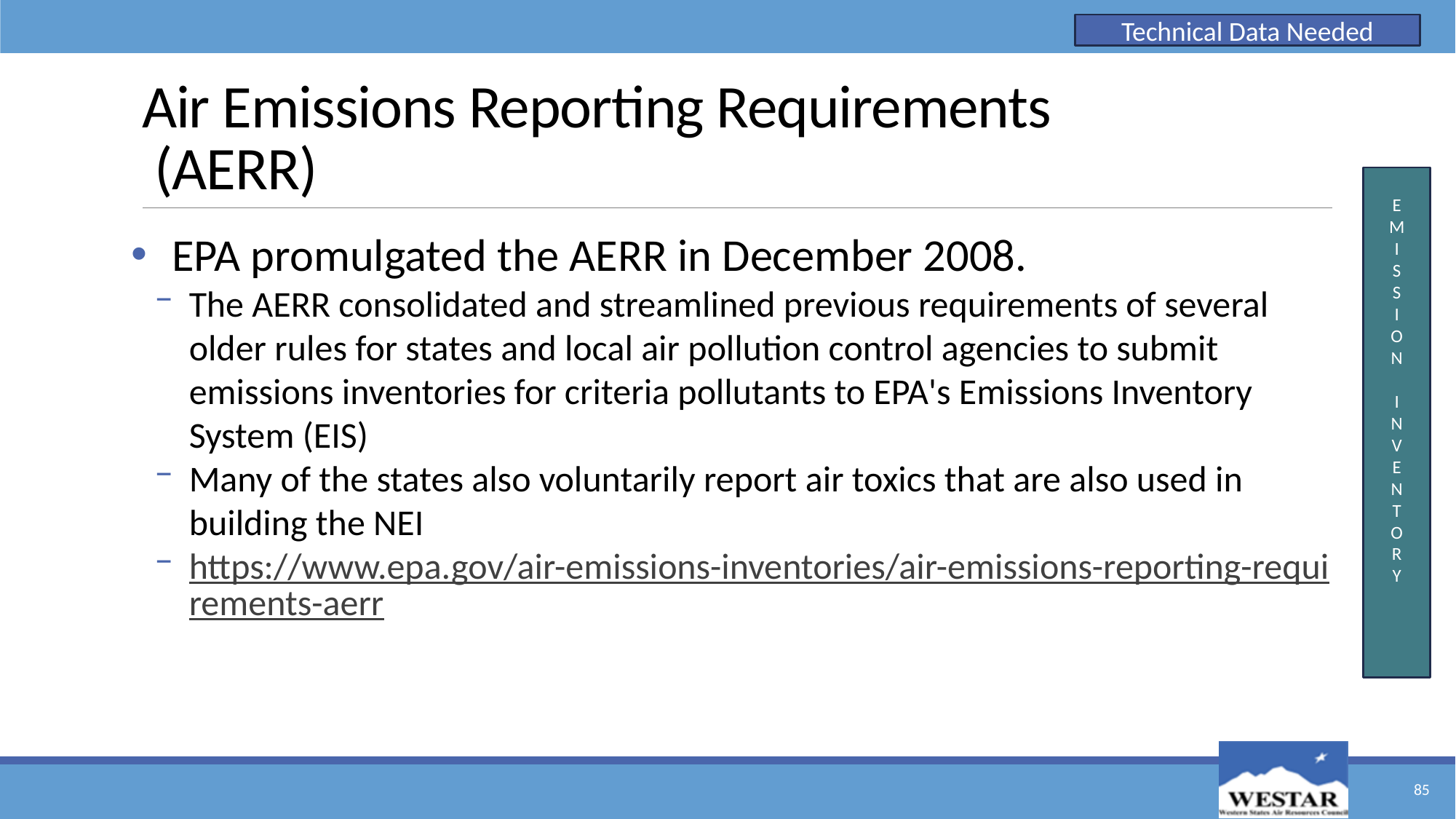

Technical Data Needed
# Air Emissions Reporting Requirements (AERR)
E
M
I
S
S
I
O
N

I
N
V
E
N
T
O
R
Y

EPA promulgated the AERR in December 2008.
The AERR consolidated and streamlined previous requirements of several older rules for states and local air pollution control agencies to submit emissions inventories for criteria pollutants to EPA's Emissions Inventory System (EIS)
Many of the states also voluntarily report air toxics that are also used in building the NEI
https://www.epa.gov/air-emissions-inventories/air-emissions-reporting-requirements-aerr

85